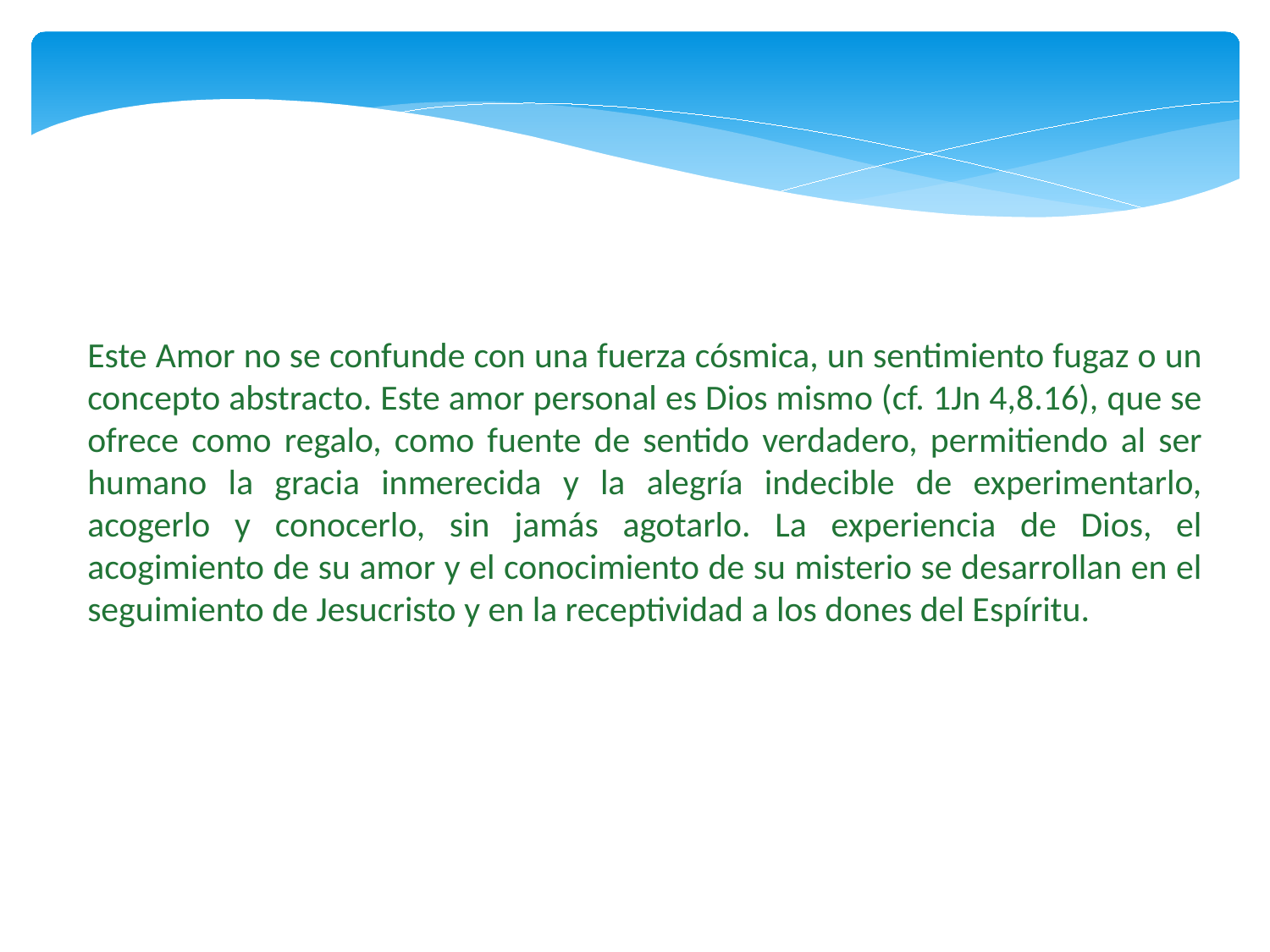

Este Amor no se confunde con una fuerza cósmica, un sentimiento fugaz o un concepto abstracto. Este amor personal es Dios mismo (cf. 1Jn 4,8.16), que se ofrece como regalo, como fuente de sentido verdadero, permitiendo al ser humano la gracia inmerecida y la alegría indecible de experimentarlo, acogerlo y conocerlo, sin jamás agotarlo. La experiencia de Dios, el acogimiento de su amor y el conocimiento de su misterio se desarrollan en el seguimiento de Jesucristo y en la receptividad a los dones del Espíritu.